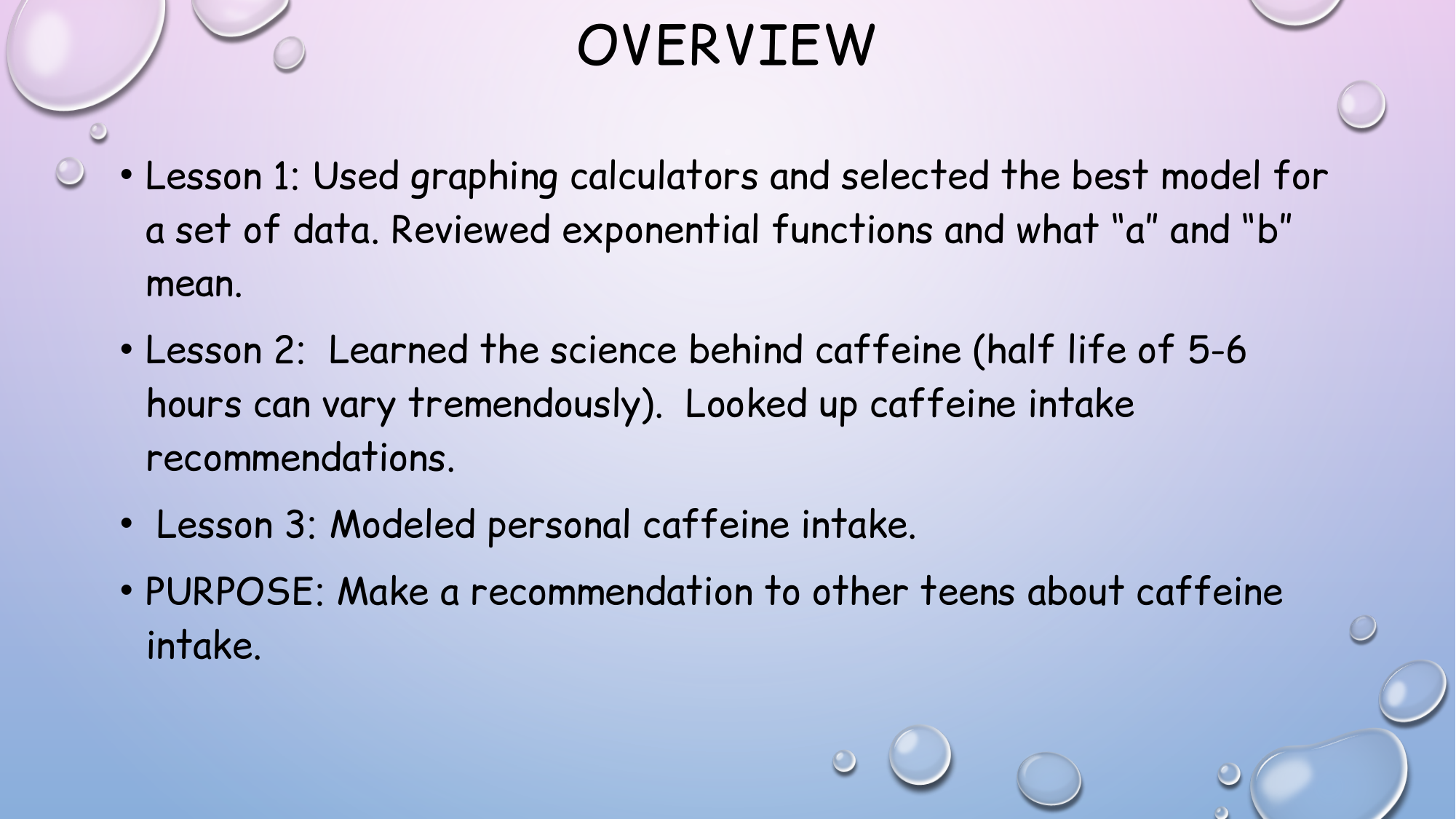

# Overview
Lesson 1: Used graphing calculators and selected the best model for a set of data. Reviewed exponential functions and what “a” and “b” mean.
Lesson 2:  Learned the science behind caffeine (half life of 5-6 hours can vary tremendously).  Looked up caffeine intake recommendations.
 Lesson 3: Modeled personal caffeine intake.
PURPOSE: Make a recommendation to other teens about caffeine intake.